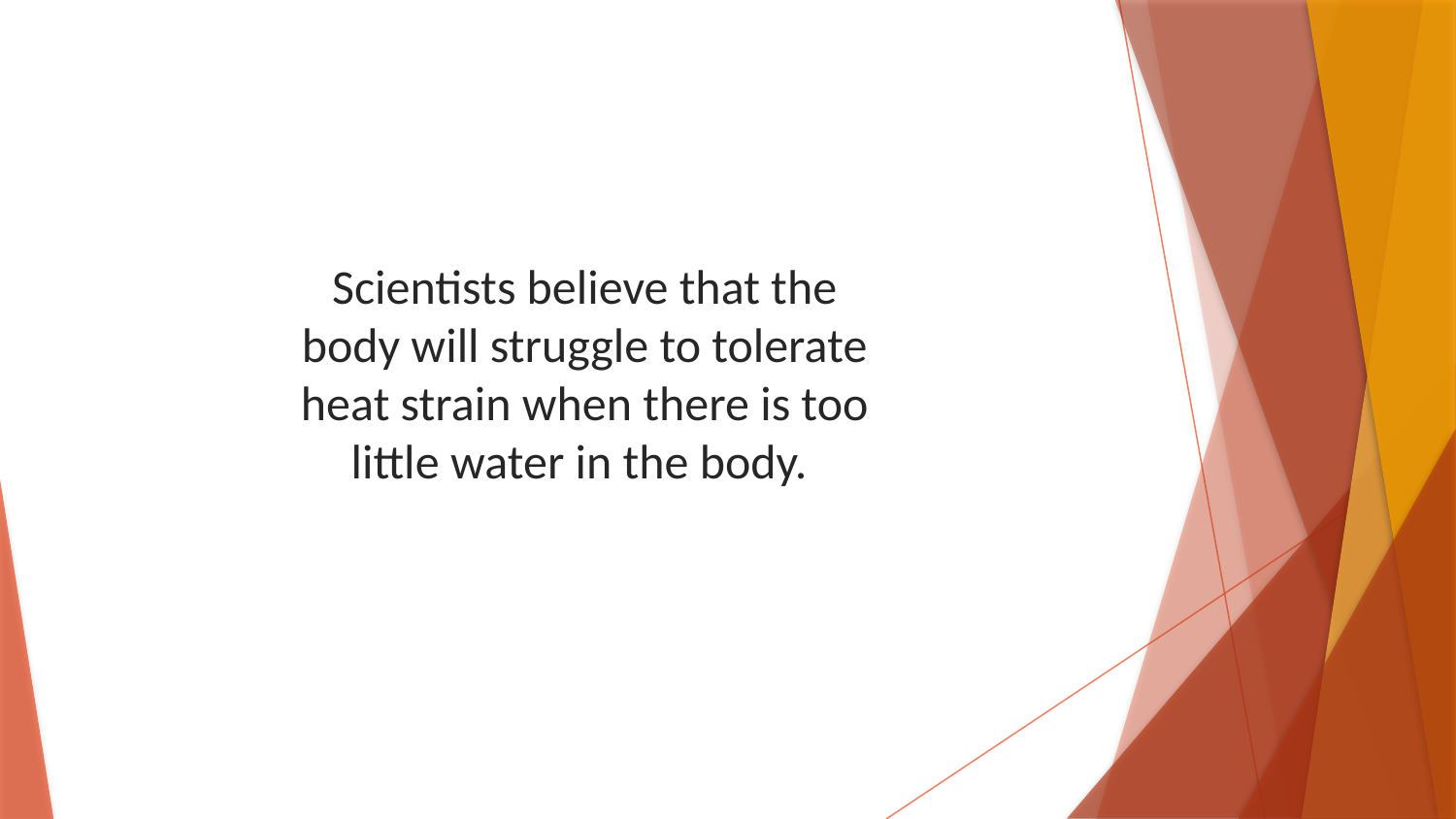

Scientists believe that the body will struggle to tolerate heat strain when there is too little water in the body.